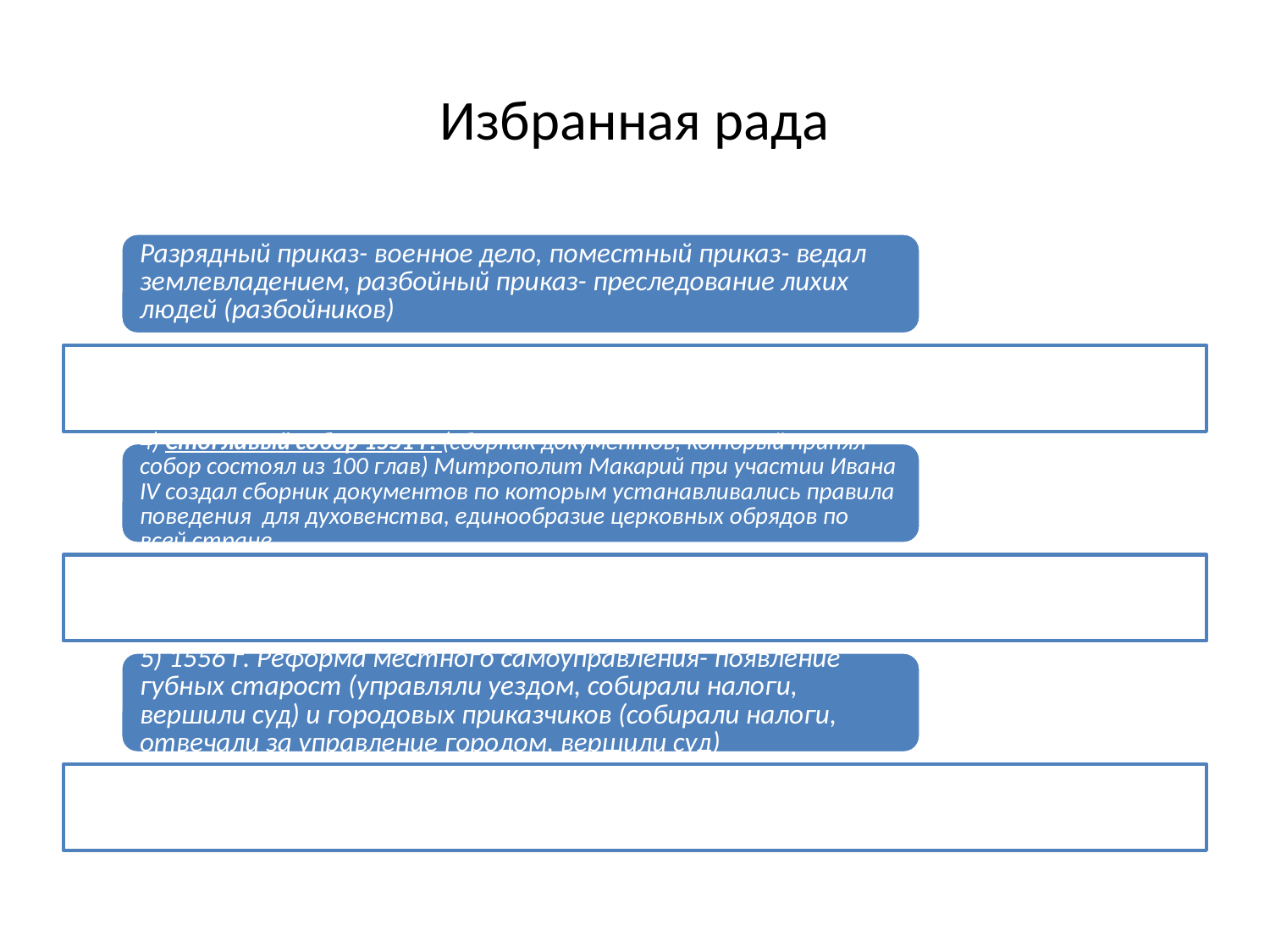

# Избранная рада
Разрядный приказ- военное дело, поместный приказ- ведал землевладением, разбойный приказ- преследование лихих людей (разбойников)
4) Стоглавый собор 1551 г. (сборник документов, который принял собор состоял из 100 глав) Митрополит Макарий при участии Ивана IV создал сборник документов по которым устанавливались правила поведения  для духовенства, единообразие церковных обрядов по всей стране
5) 1556 г. Реформа местного самоуправления- появление губных старост (управляли уездом, собирали налоги, вершили суд) и городовых приказчиков (собирали налоги, отвечали за управление городом, вершили суд)